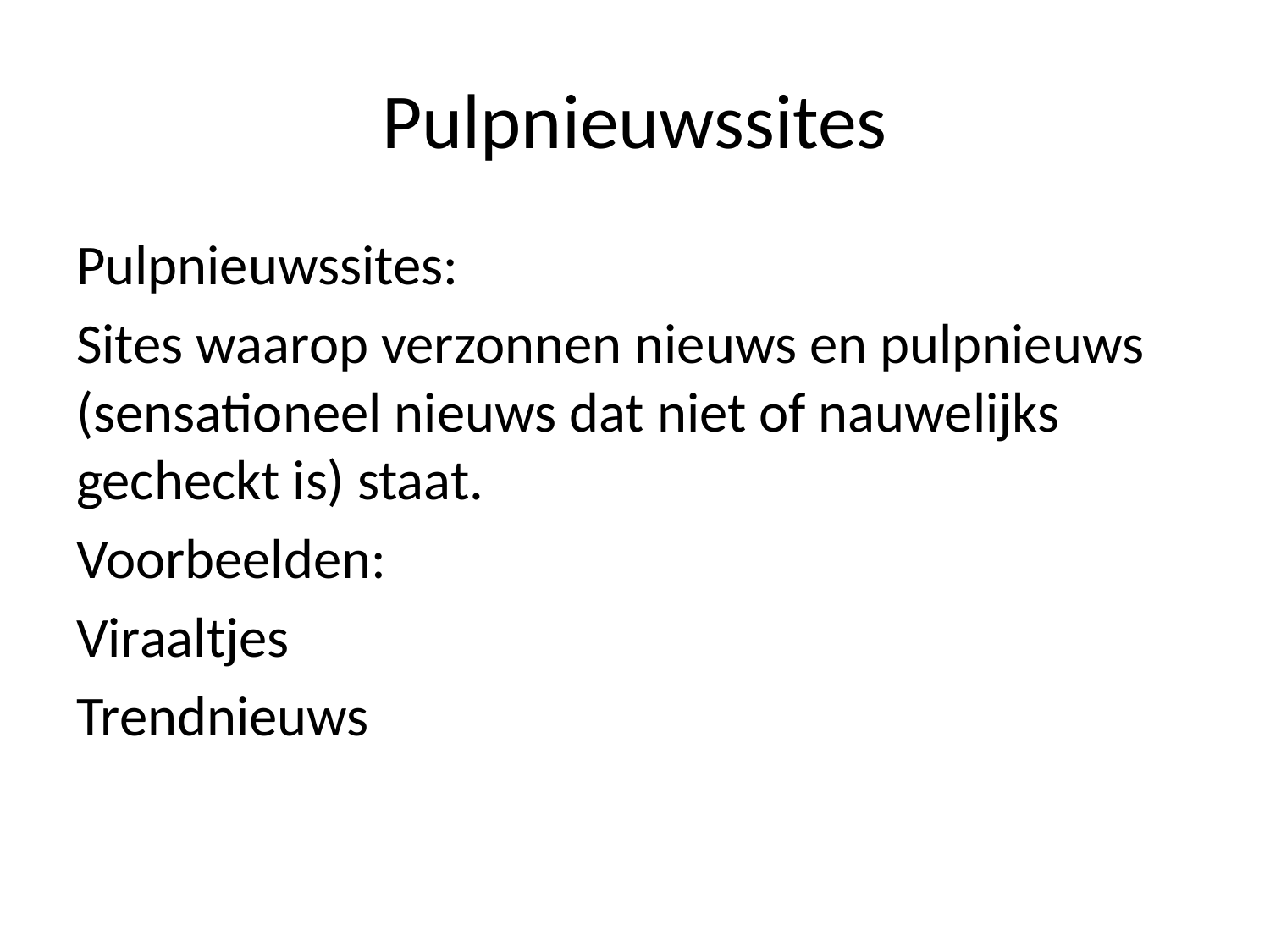

# Pulpnieuwssites
Pulpnieuwssites:
Sites waarop verzonnen nieuws en pulpnieuws (sensationeel nieuws dat niet of nauwelijks gecheckt is) staat.
Voorbeelden:
Viraaltjes
Trendnieuws